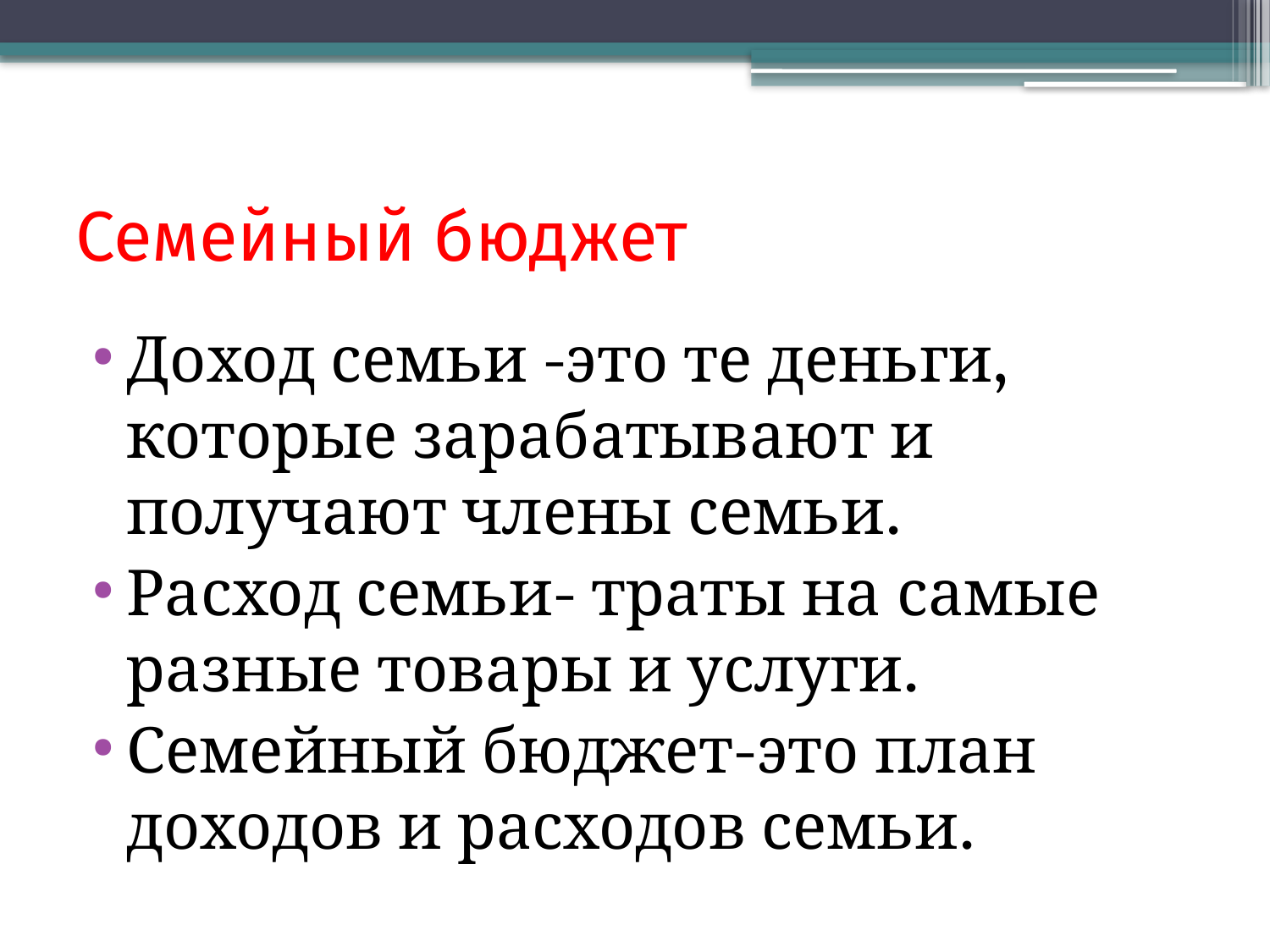

# Семейный бюджет
Доход семьи -это те деньги, которые зарабатывают и получают члены семьи.
Расход семьи- траты на самые разные товары и услуги.
Семейный бюджет-это план доходов и расходов семьи.